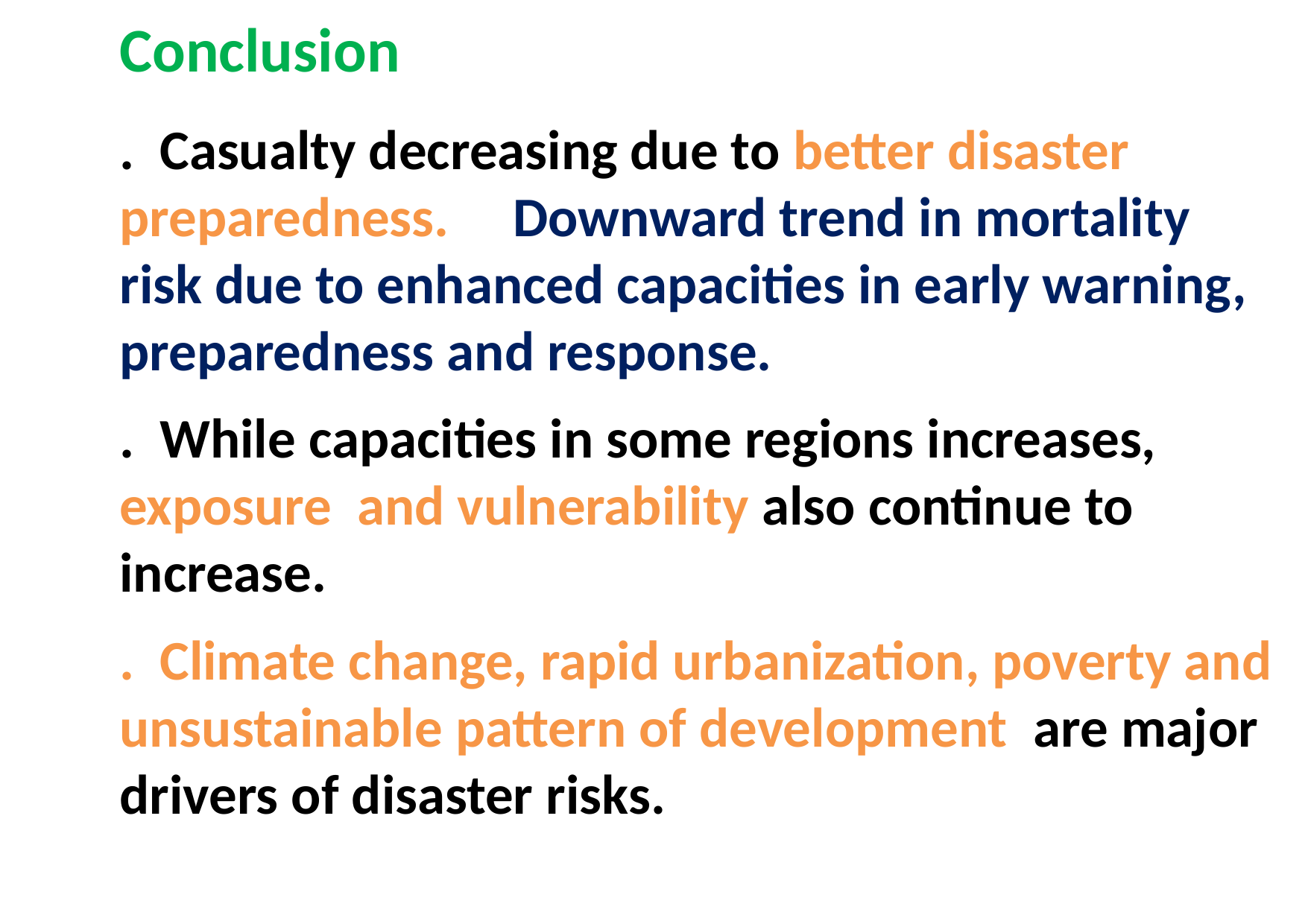

Conclusion
.  Casualty decreasing due to better disaster preparedness.     Downward trend in mortality risk due to enhanced capacities in early warning, preparedness and response.
.  While capacities in some regions increases,  exposure  and vulnerability also continue to increase.
.  Climate change, rapid urbanization, poverty and unsustainable pattern of development  are major drivers of disaster risks.